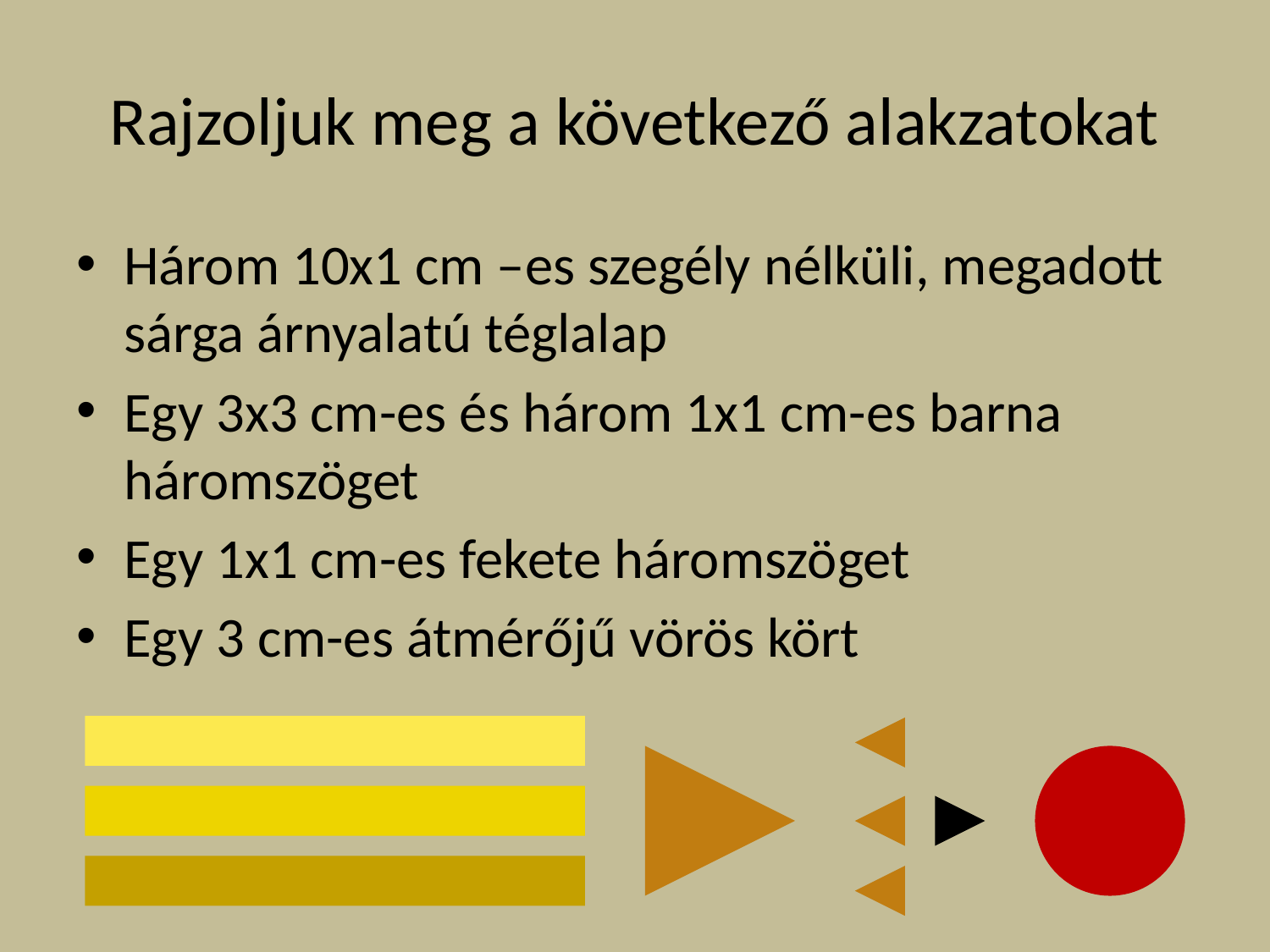

# Rajzoljuk meg a következő alakzatokat
Három 10x1 cm –es szegély nélküli, megadott sárga árnyalatú téglalap
Egy 3x3 cm-es és három 1x1 cm-es barna háromszöget
Egy 1x1 cm-es fekete háromszöget
Egy 3 cm-es átmérőjű vörös kört